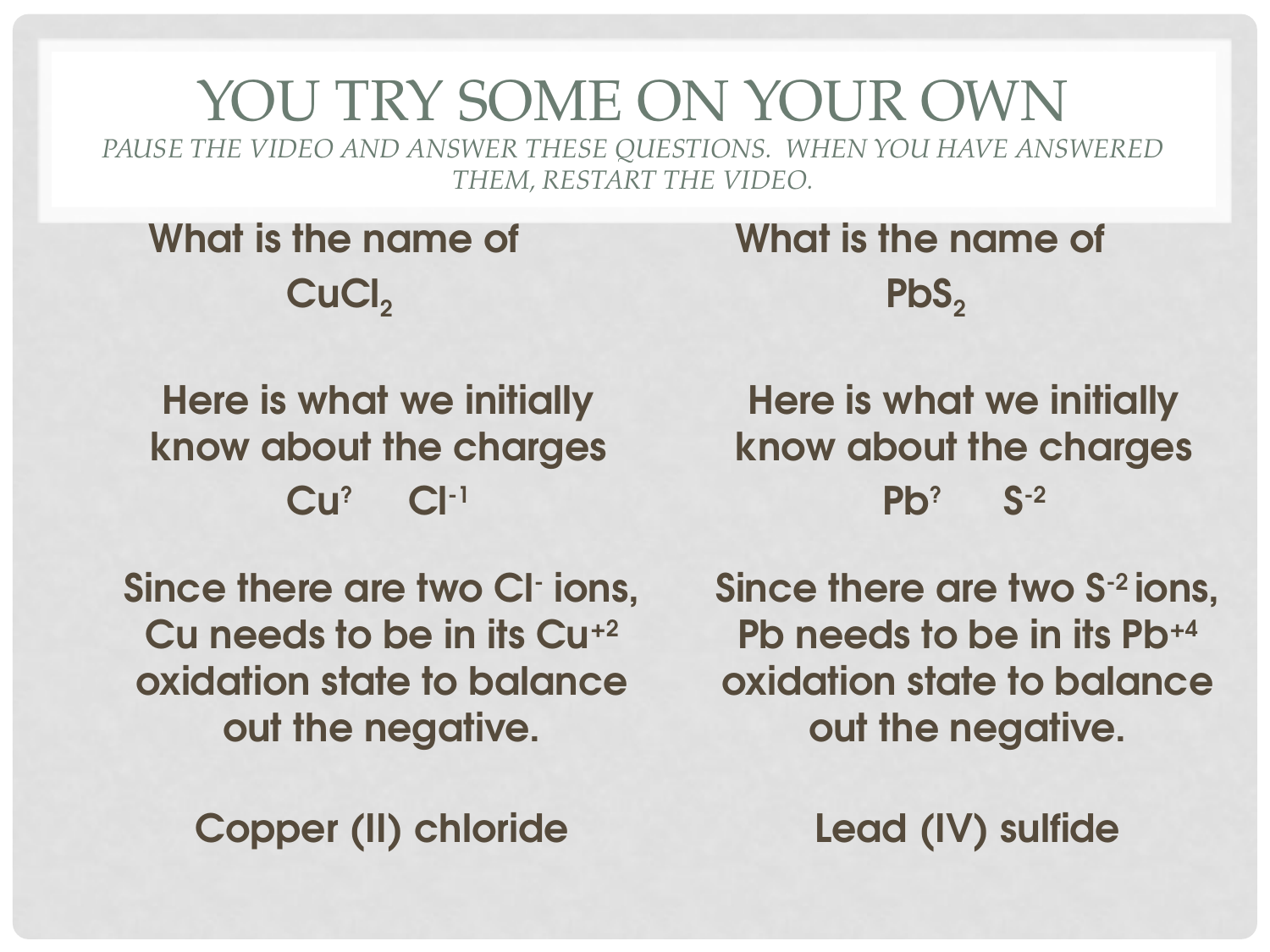

# You try some on your own Pause the video and answer these questions.  When you have answered them, restart the video.
What is the name of
CuCl2
What is the name of
PbS2
Here is what we initially know about the charges
Cu?        Cl-1
Here is what we initially know about the charges
Pb?         S-2
Since there are two Cl- ions, Cu needs to be in its Cu+2 oxidation state to balance out the negative.
Since there are two S-2 ions, Pb needs to be in its Pb+4 oxidation state to balance out the negative.
Copper (II) chloride
Lead (IV) sulfide